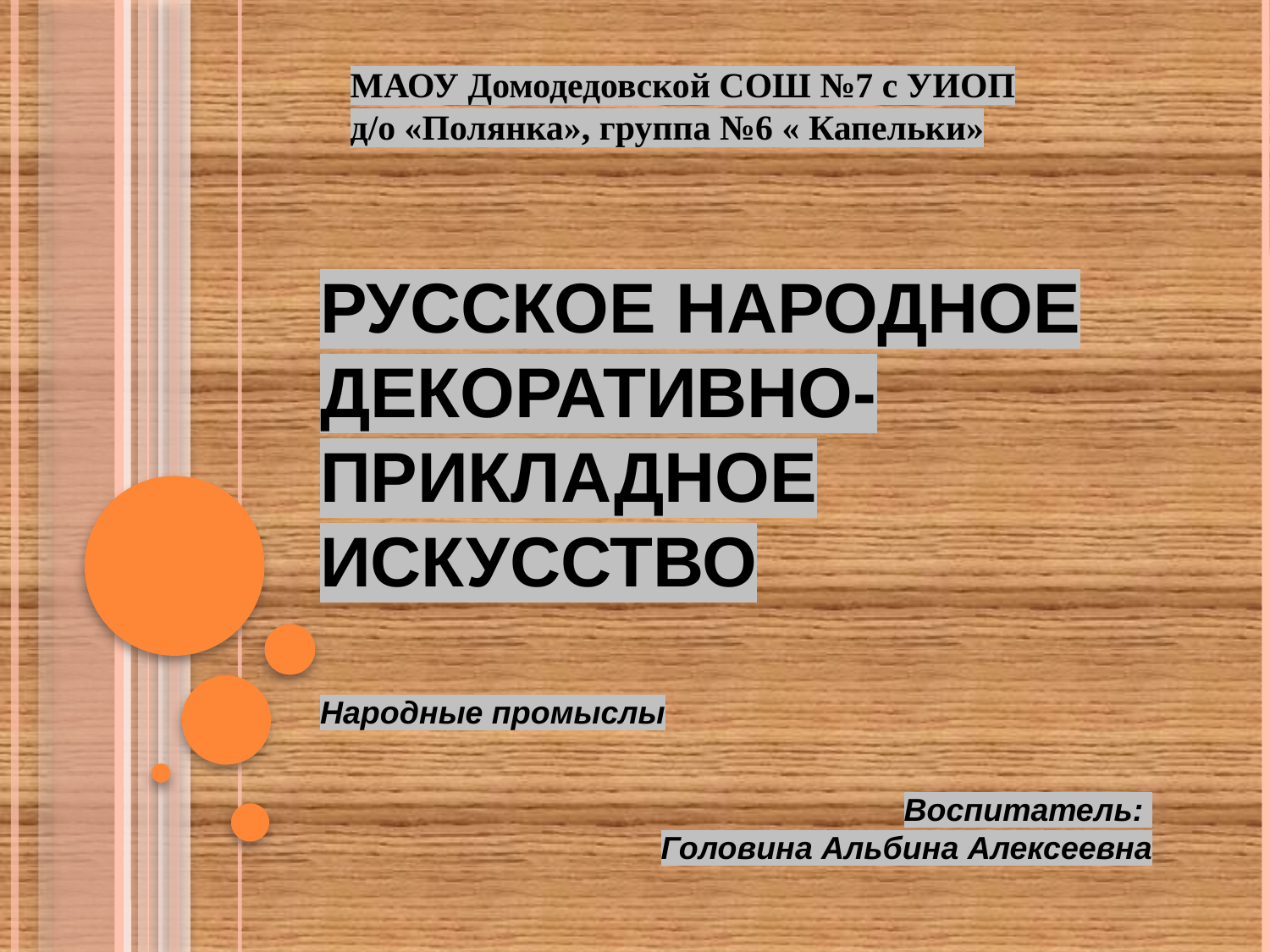

МАОУ Домодедовской СОШ №7 с УИОП
д/о «Полянка», группа №6 « Капельки»
# Русское народное декоративно-прикладное искусство
Народные промыслы

Воспитатель:
Головина Альбина Алексеевна